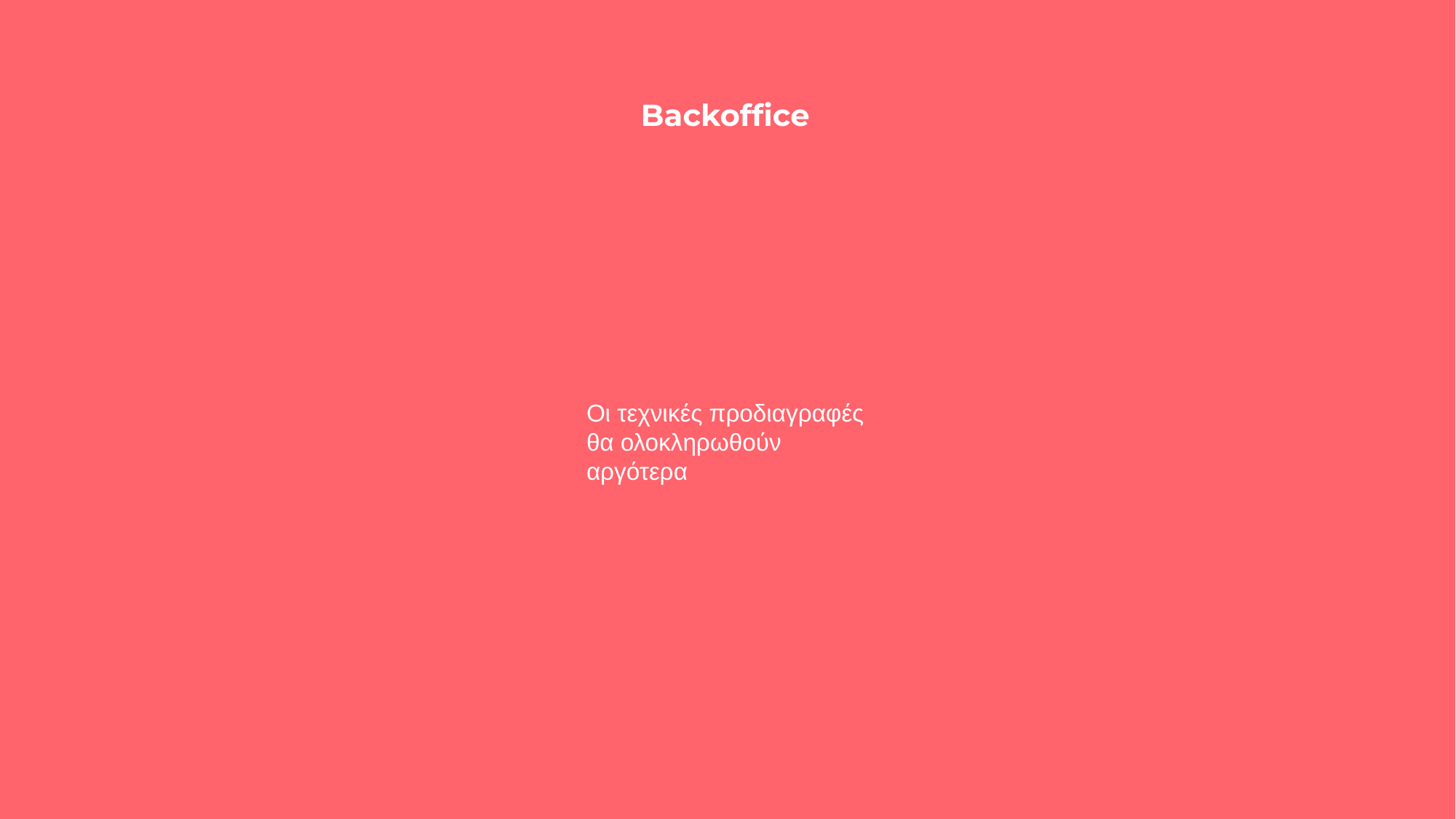

Backoffice
Οι τεχνικές προδιαγραφές θα ολοκληρωθούν αργότερα